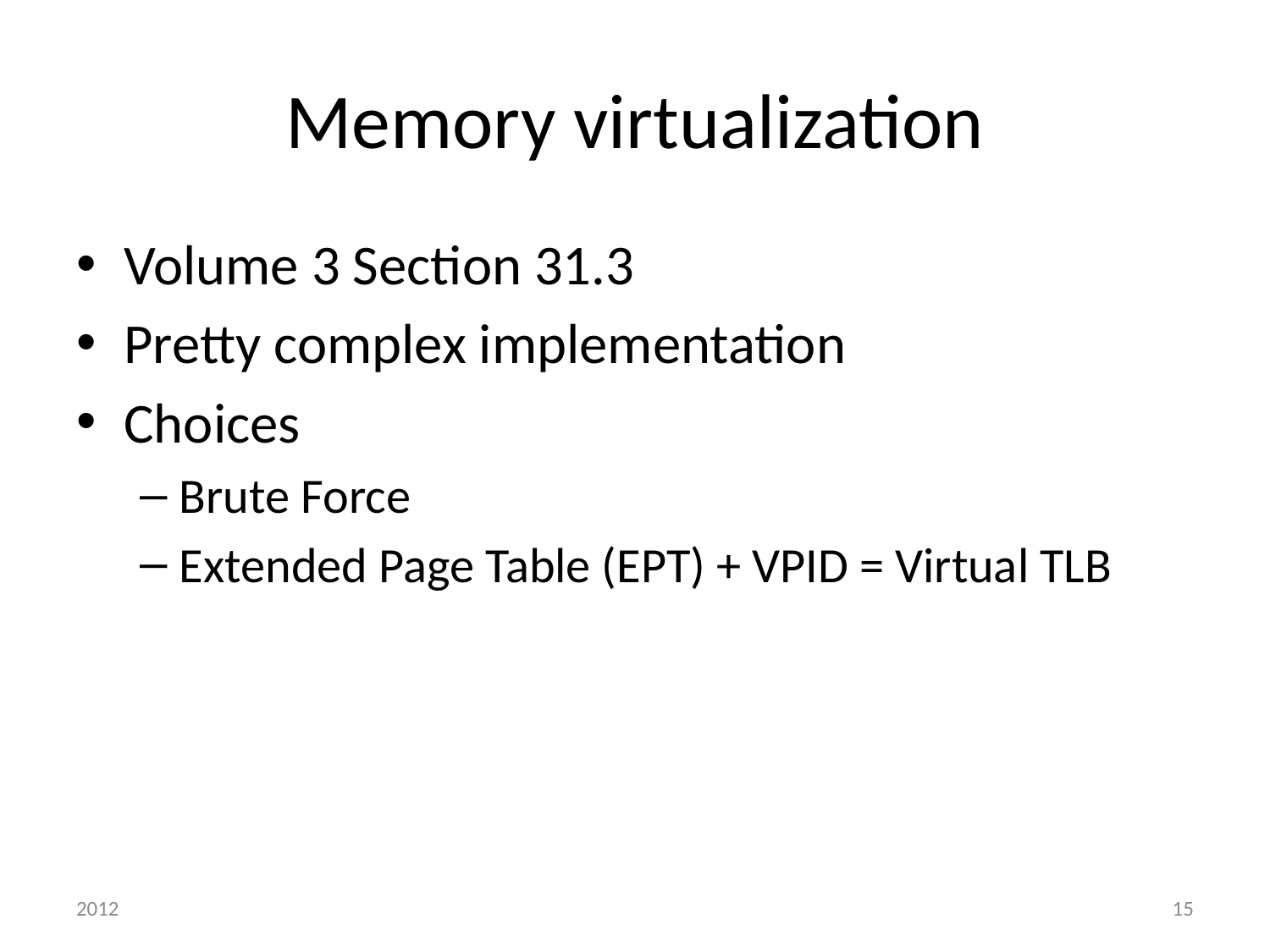

# Memory virtualization
Volume 3 Section 31.3
Pretty complex implementation
Choices
Brute Force
Extended Page Table (EPT) + VPID = Virtual TLB
2012

15